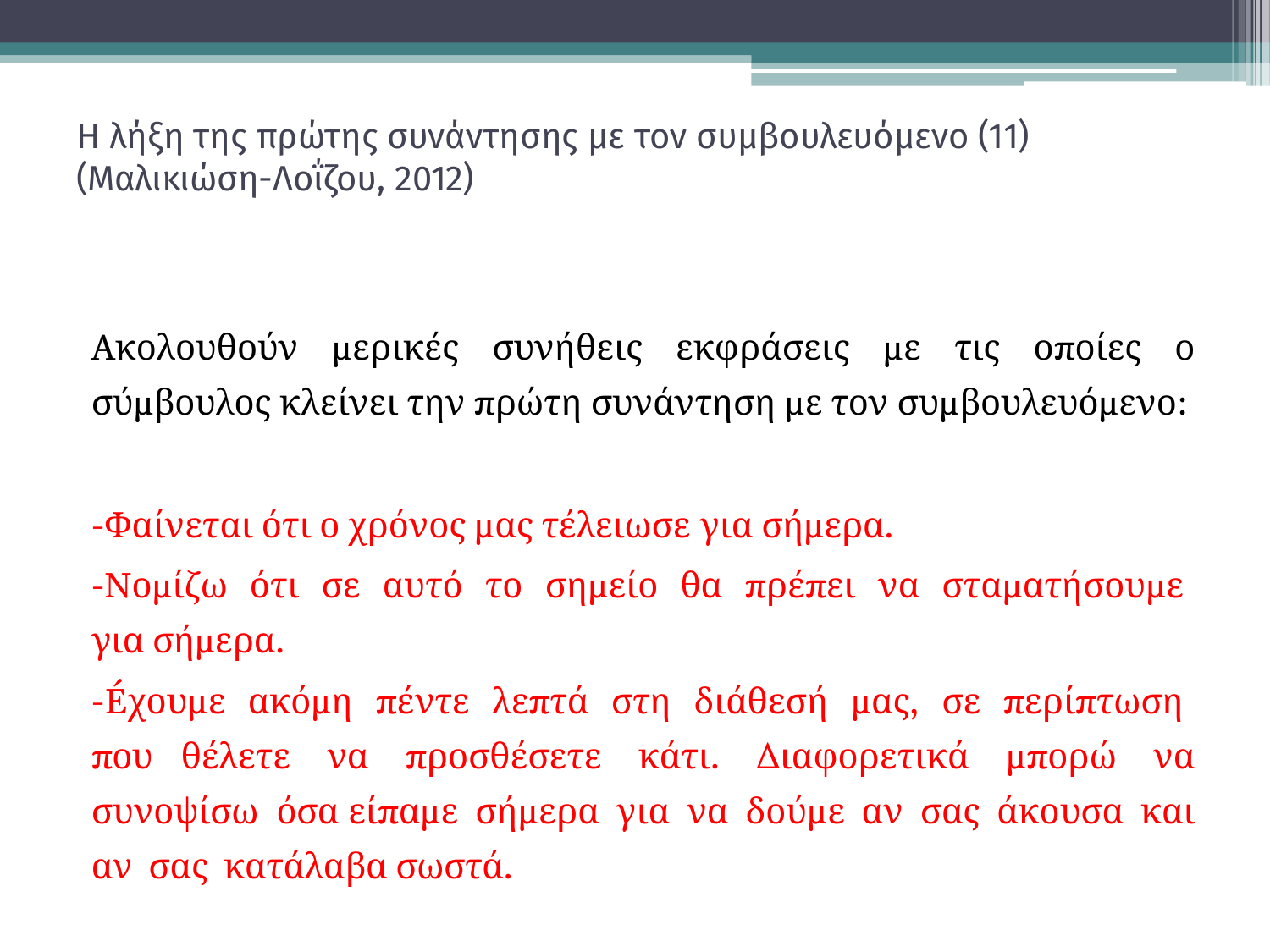

# Η λήξη της πρώτης συνάντησης με τον συμβουλευόμενο (11) (Μαλικιώση-Λοΐζου, 2012)
Ακολουθούν μερικές συνήθεις εκφράσεις με τις οποίες ο σύμβουλος κλείνει την πρώτη συνάντηση με τον συμβουλευόμενο:

-Φαίνεται ότι ο χρόνος μας τέλειωσε για σήμερα.
-Νομίζω  ότι  σε  αυτό  το  σημείο  θα  πρέπει  να  σταματήσουμε  για σήμερα.
-Έχουμε  ακόμη  πέντε  λεπτά  στη  διάθεσή  μας,  σε  περίπτωση  που θέλετε να προσθέσετε κάτι. Διαφορετικά μπορώ να συνοψίσω όσα είπαμε σήμερα για να δούμε αν σας άκουσα και αν σας κατάλαβα σωστά.